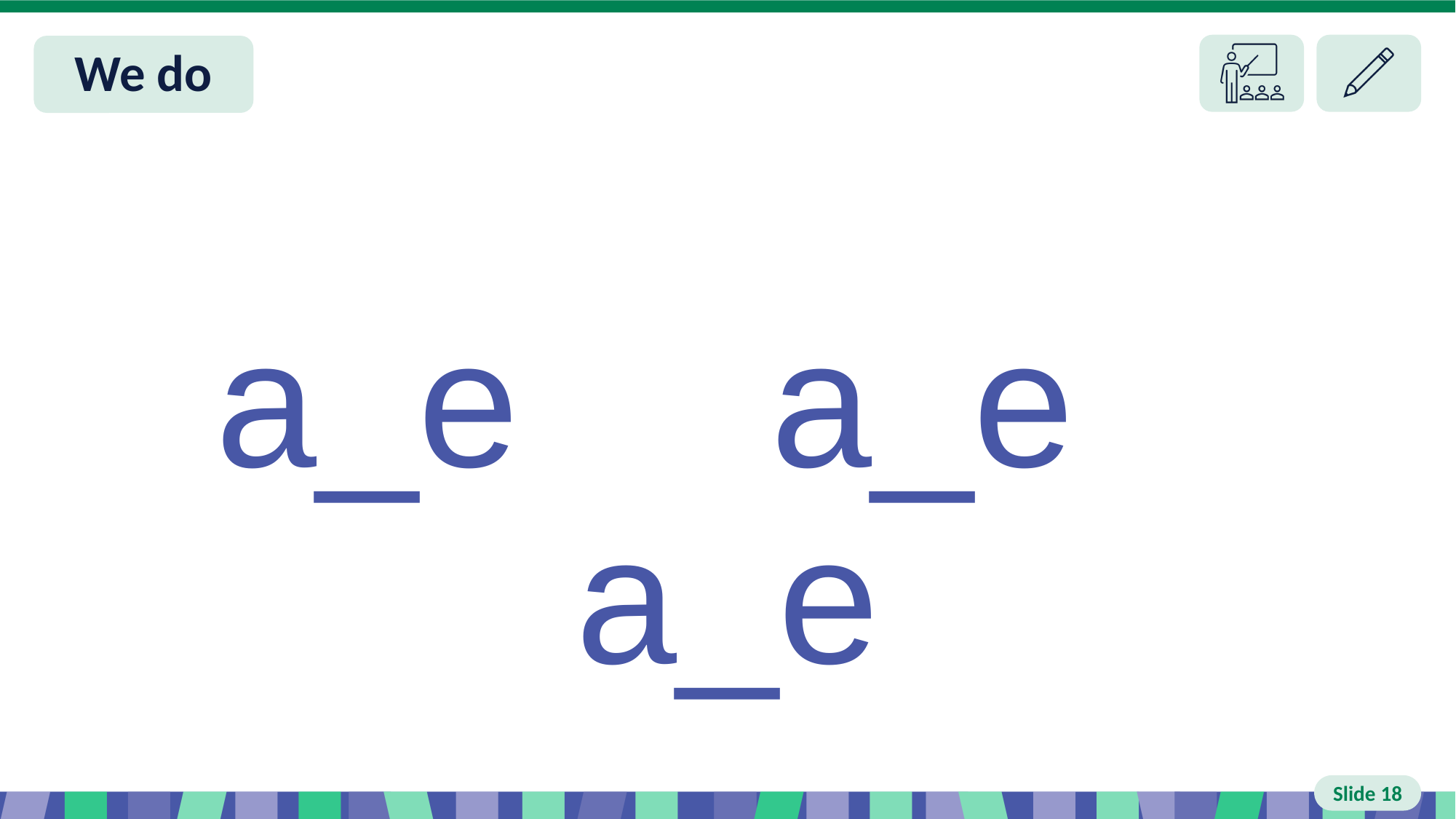

# Slide 18 We do
 a_e     a_e     a_e